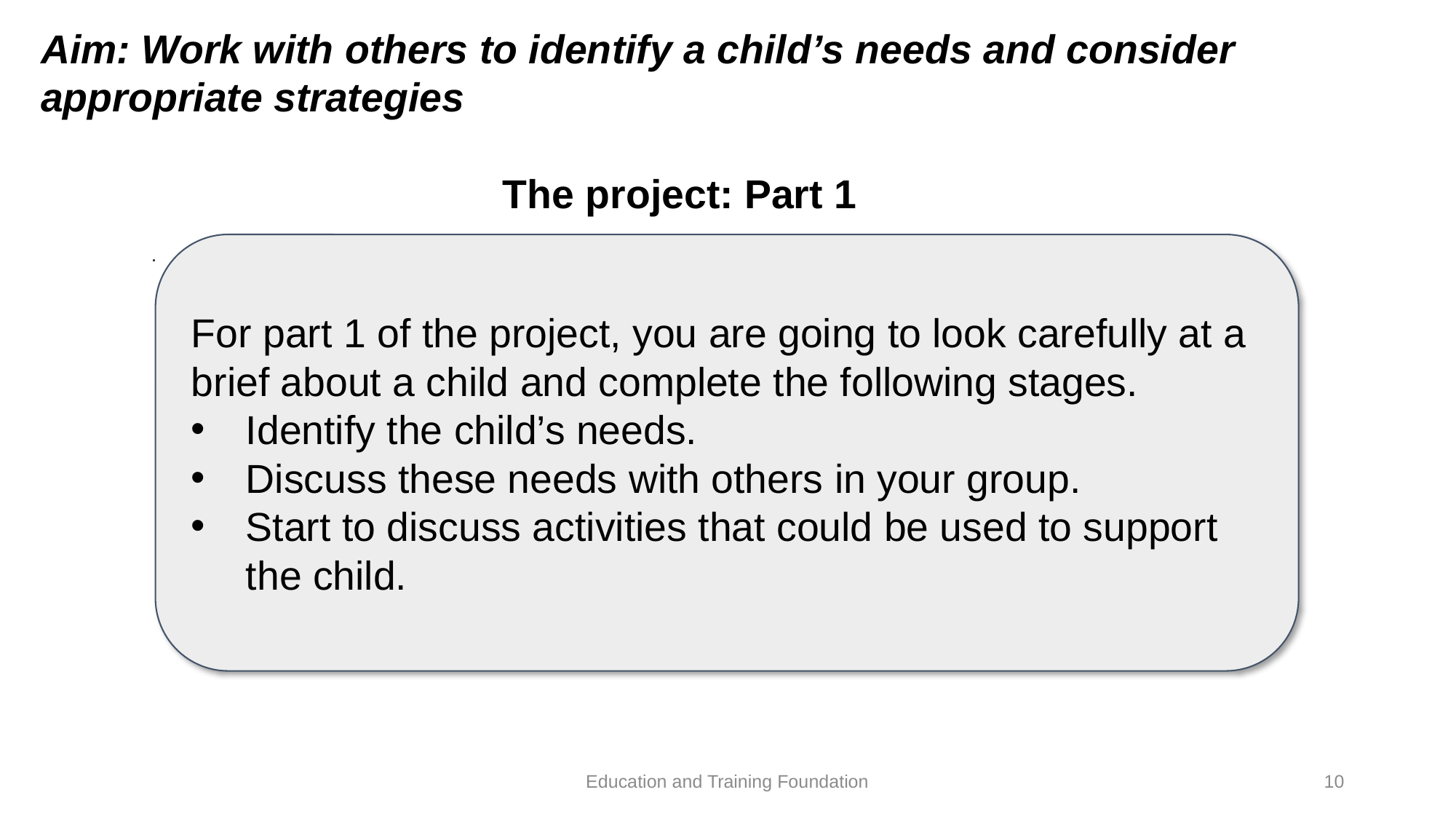

Aim: Work with others to identify a child’s needs and consider appropriate strategies
The project: Part 1
For part 1 of the project, you are going to look carefully at a brief about a child and complete the following stages.
Identify the child’s needs.
Discuss these needs with others in your group.
Start to discuss activities that could be used to support the child.
# .
Education and Training Foundation
10